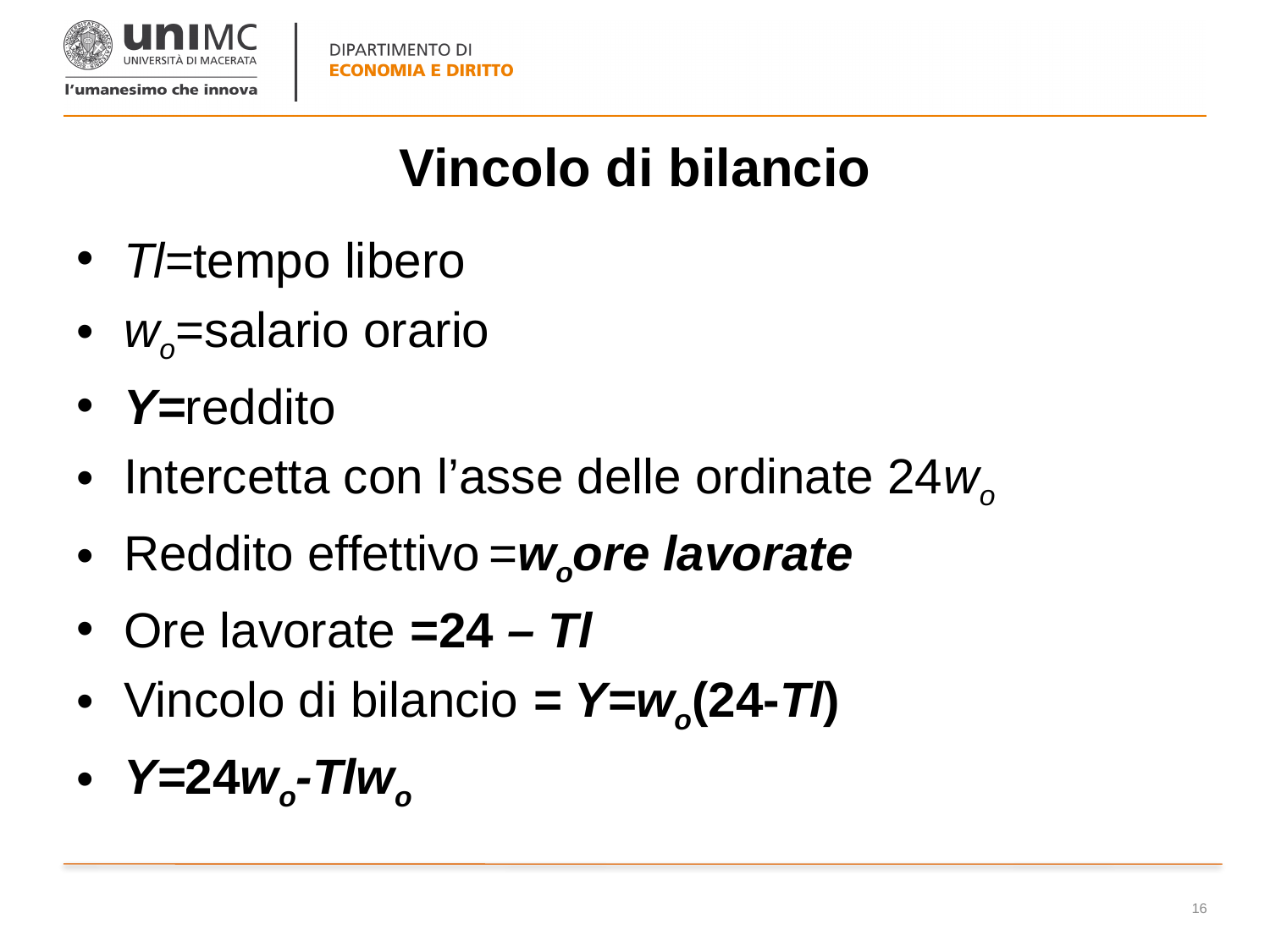

# Vincolo di bilancio
Tl=tempo libero
wo=salario orario
Y=reddito
Intercetta con l’asse delle ordinate 24wo
Reddito effettivo =woore lavorate
Ore lavorate =24 – Tl
Vincolo di bilancio = Y=wo(24-Tl)
Y=24wo-Tlwo
16